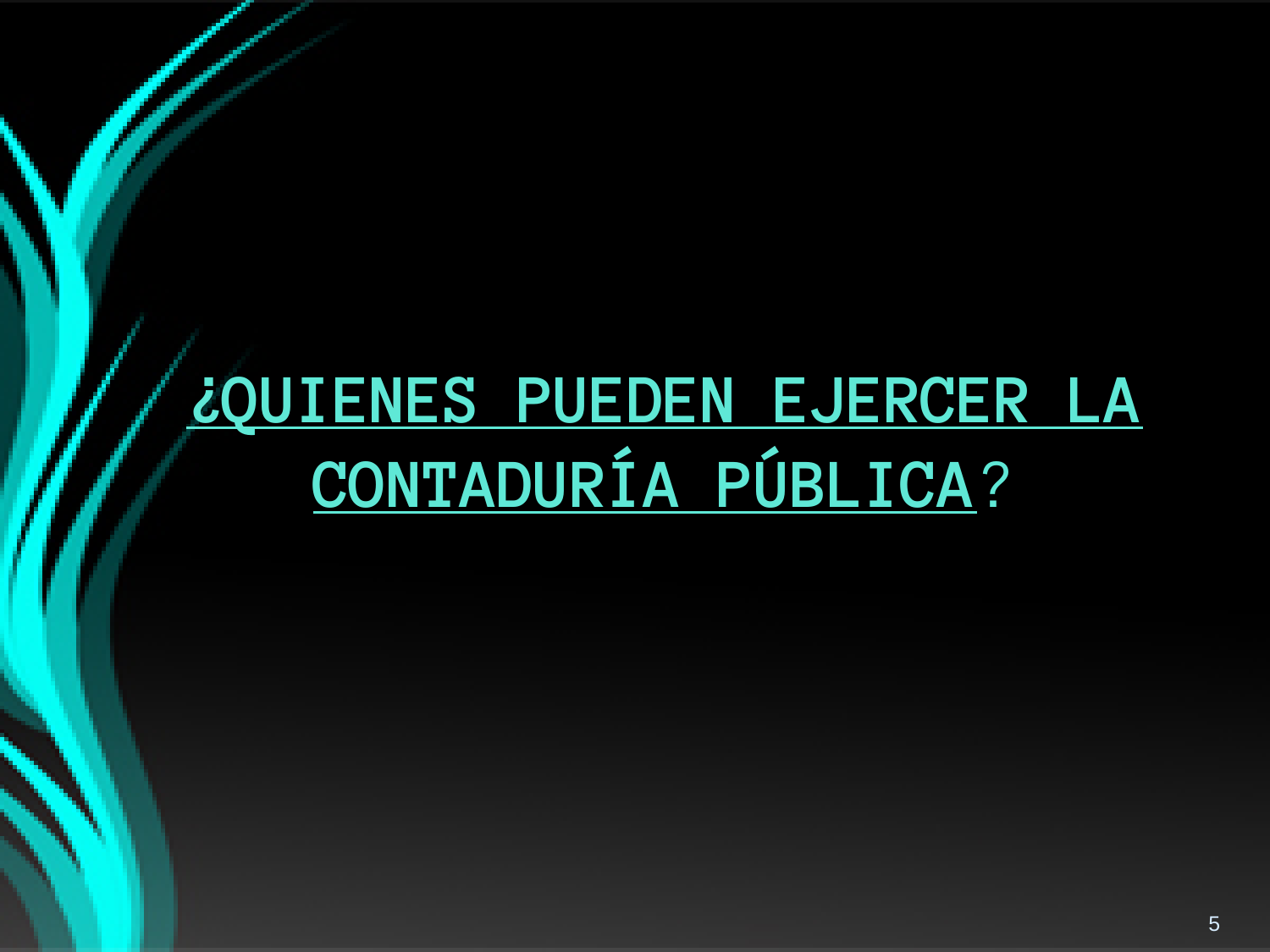

# ¿QUIENES PUEDEN EJERCER LA CONTADURÍA PÚBLICA?
5